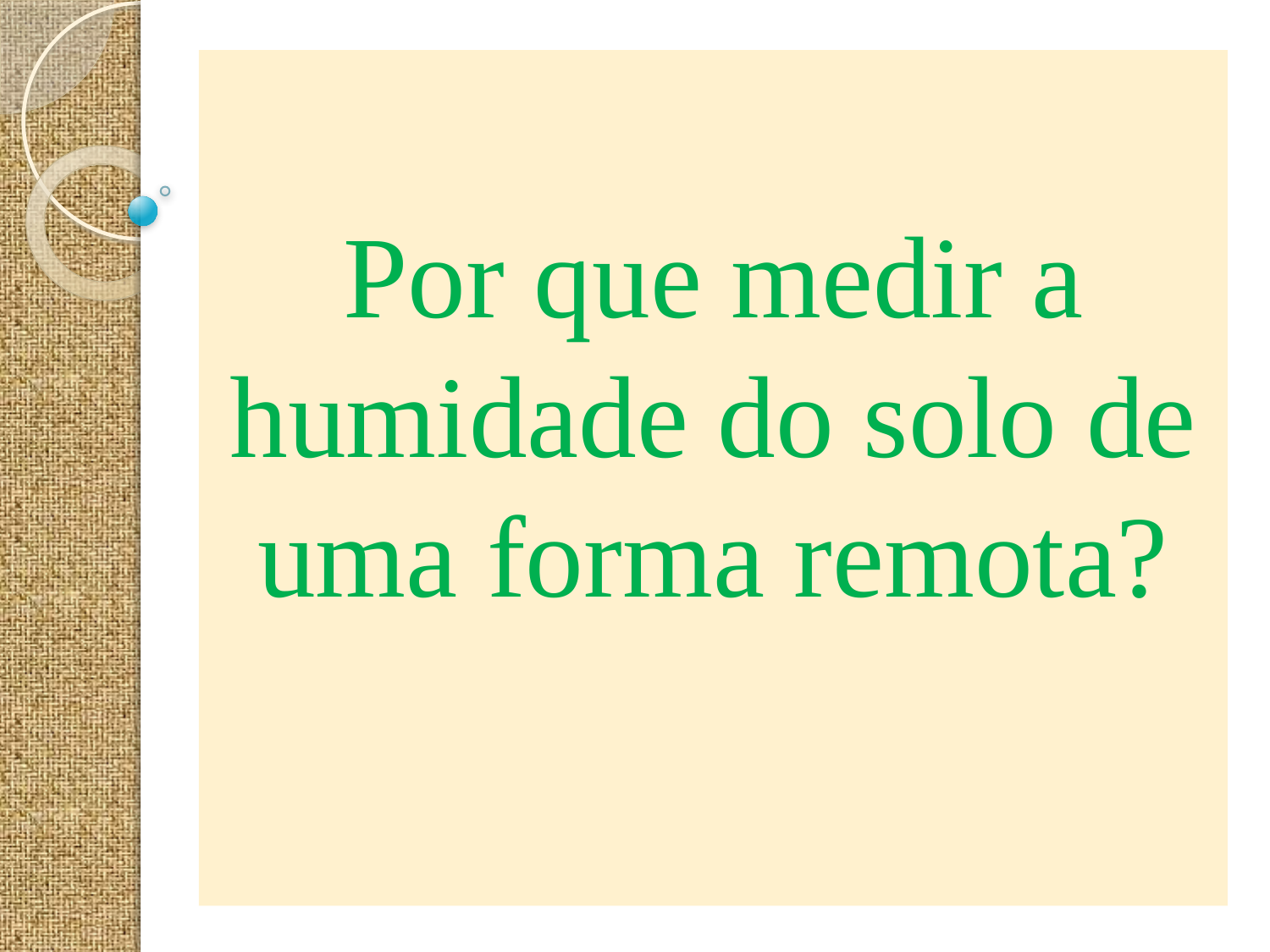

# Por que medir a humidade do solo de uma forma remota?